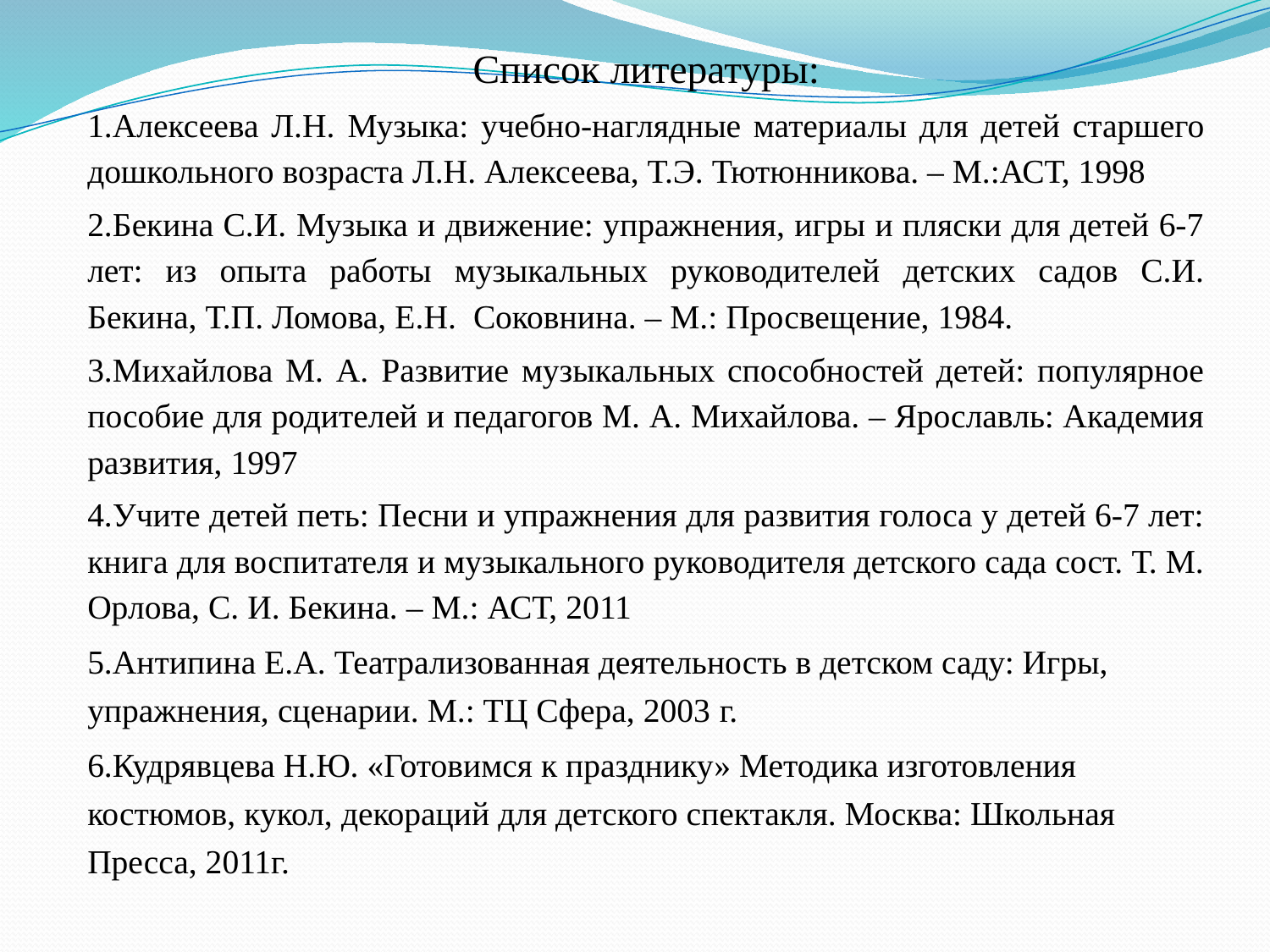

Список литературы:
1.Алексеева Л.Н. Музыка: учебно-наглядные материалы для детей старшего дошкольного возраста Л.Н. Алексеева, Т.Э. Тютюнникова. – М.:АСТ, 1998
2.Бекина С.И. Музыка и движение: упражнения, игры и пляски для детей 6-7 лет: из опыта работы музыкальных руководителей детских садов С.И. Бекина, Т.П. Ломова, Е.Н.  Соковнина. – М.: Просвещение, 1984.
3.Михайлова М. А. Развитие музыкальных способностей детей: популярное пособие для родителей и педагогов М. А. Михайлова. – Ярославль: Академия развития, 1997
4.Учите детей петь: Песни и упражнения для развития голоса у детей 6-7 лет: книга для воспитателя и музыкального руководителя детского сада сост. Т. М. Орлова, С. И. Бекина. – М.: АСТ, 2011
5.Антипина Е.А. Театрализованная деятельность в детском саду: Игры, упражнения, сценарии. М.: ТЦ Сфера, 2003 г.
6.Кудрявцева Н.Ю. «Готовимся к празднику» Методика изготовления костюмов, кукол, декораций для детского спектакля. Москва: Школьная Пресса, 2011г.